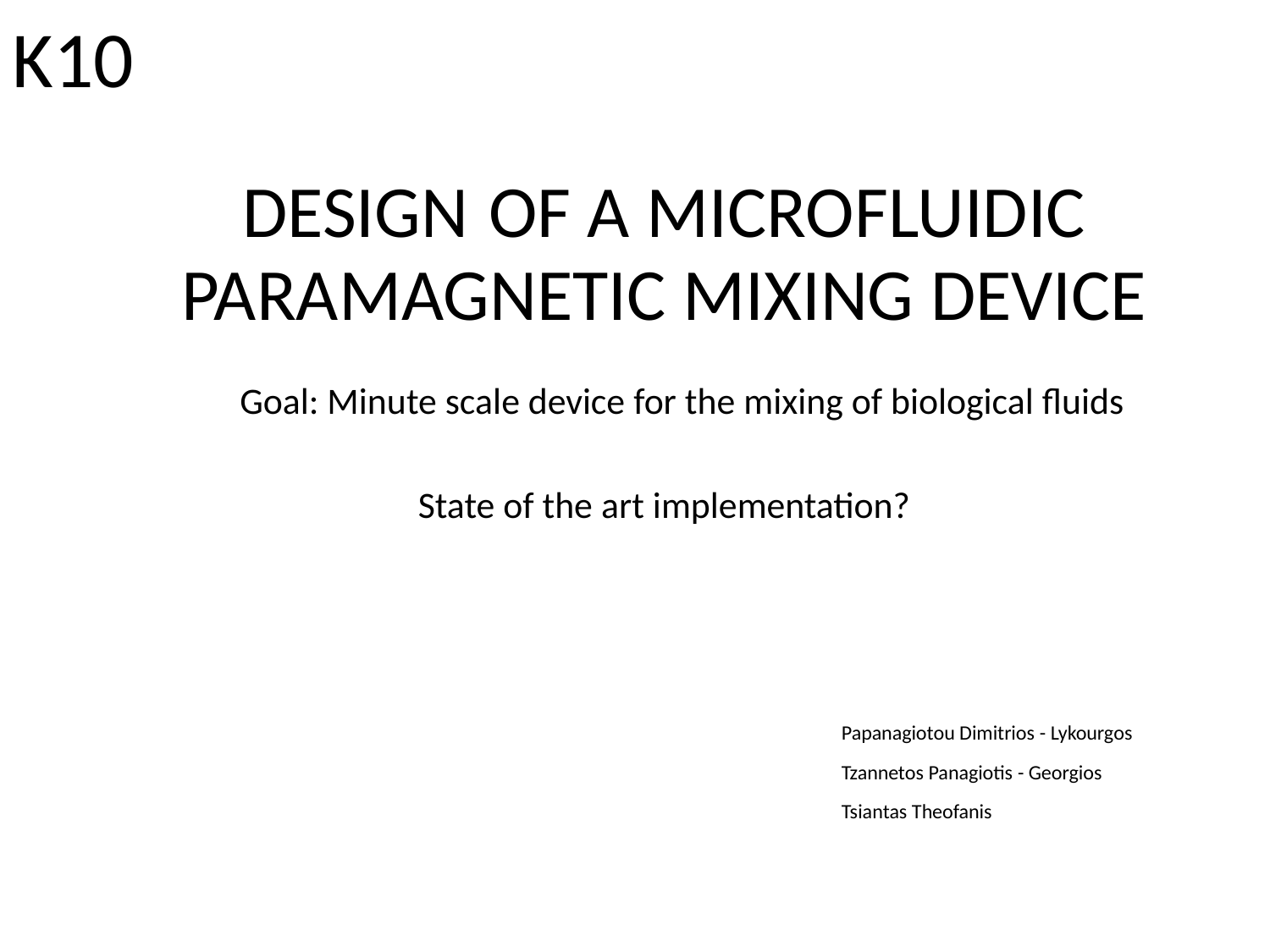

Κ10
# DESIGN OF A MICROFLUIDIC PARAMAGNETIC MIXING DEVICE
Goal: Minute scale device for the mixing of biological fluids

State of the art implementation?
Papanagiotou Dimitrios - Lykourgos
Tzannetos Panagiotis - Georgios
Tsiantas Theofanis